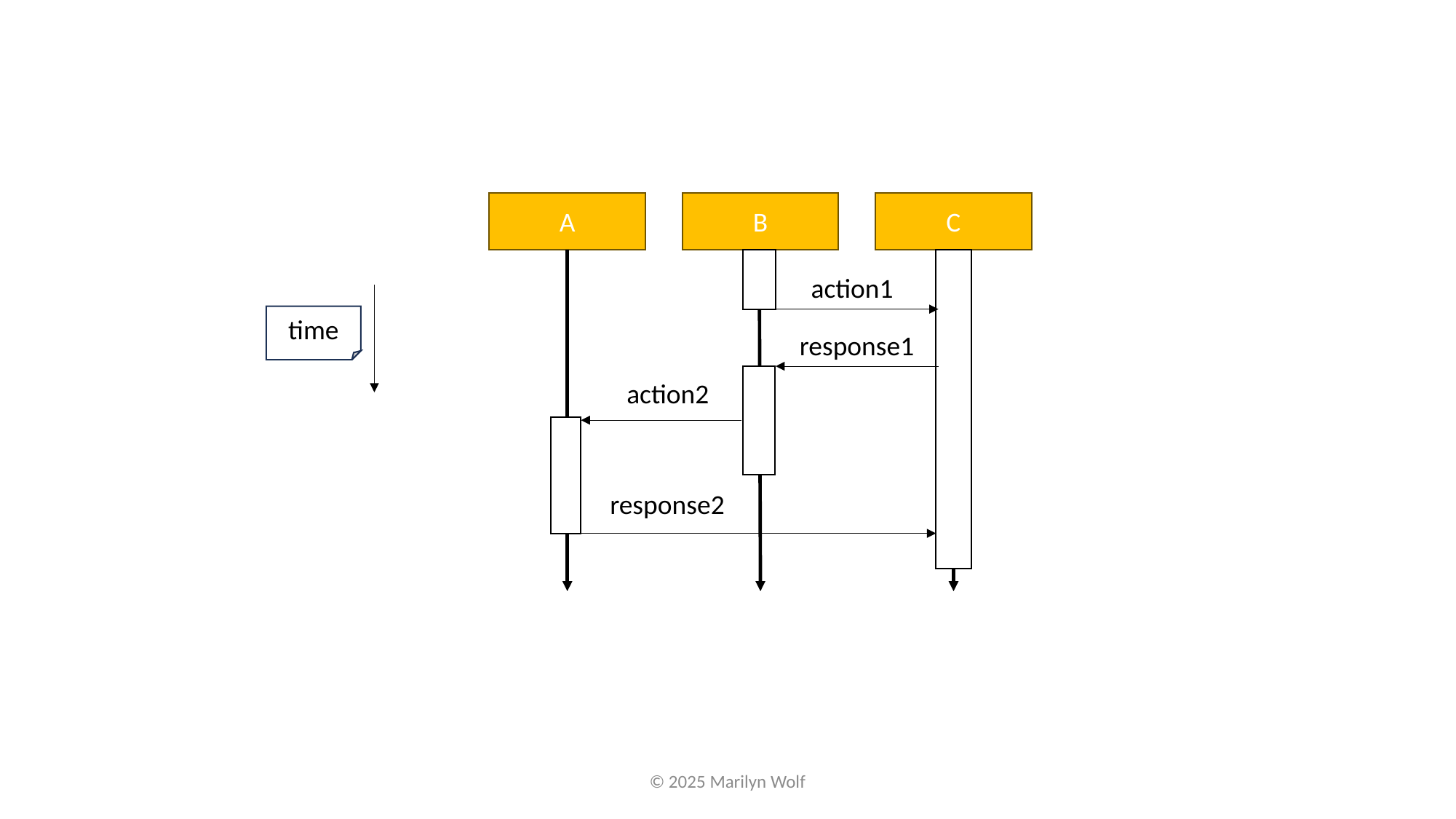

A
B
C

action1
time
response1

action2

response2
© 2025 Marilyn Wolf